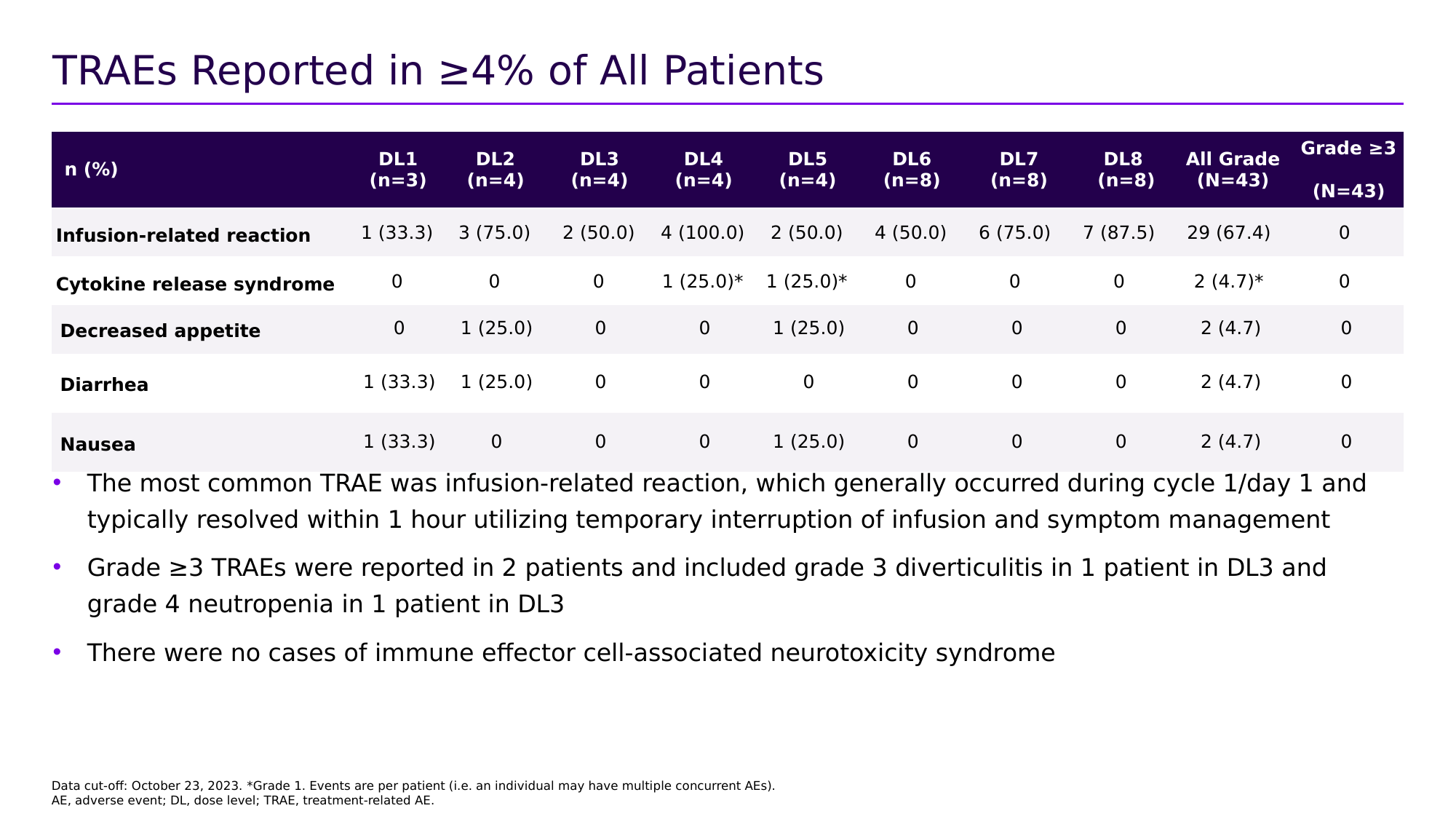

# TRAEs Reported in ≥4% of All Patients
| n (%) | DL1 (n=3) | DL2 (n=4) | DL3 (n=4) | DL4 (n=4) | DL5 (n=4) | DL6 (n=8) | DL7 (n=8) | DL8  (n=8) | All Grade (N=43) | Grade ≥3 (N=43) |
| --- | --- | --- | --- | --- | --- | --- | --- | --- | --- | --- |
| Infusion-related reaction | 1 (33.3) | 3 (75.0) | 2 (50.0) | 4 (100.0) | 2 (50.0) | 4 (50.0) | 6 (75.0) | 7 (87.5) | 29 (67.4) | 0 |
| Cytokine release syndrome | 0 | 0 | 0 | 1 (25.0)\* | 1 (25.0)\* | 0 | 0 | 0 | 2 (4.7)\* | 0 |
| Decreased appetite | 0 | 1 (25.0) | 0 | 0 | 1 (25.0) | 0 | 0 | 0 | 2 (4.7) | 0 |
| Diarrhea | 1 (33.3) | 1 (25.0) | 0 | 0 | 0 | 0 | 0 | 0 | 2 (4.7) | 0 |
| Nausea | 1 (33.3) | 0 | 0 | 0 | 1 (25.0) | 0 | 0 | 0 | 2 (4.7) | 0 |
The most common TRAE was infusion-related reaction, which generally occurred during cycle 1/day 1 and typically resolved within 1 hour utilizing temporary interruption of infusion and symptom management
Grade ≥3 TRAEs were reported in 2 patients and included grade 3 diverticulitis in 1 patient in DL3 and grade 4 neutropenia in 1 patient in DL3
There were no cases of immune effector cell-associated neurotoxicity syndrome
Data cut-off: October 23, 2023. *Grade 1. Events are per patient (i.e. an individual may have multiple concurrent AEs).
AE, adverse event; DL, dose level; TRAE, treatment-related AE.